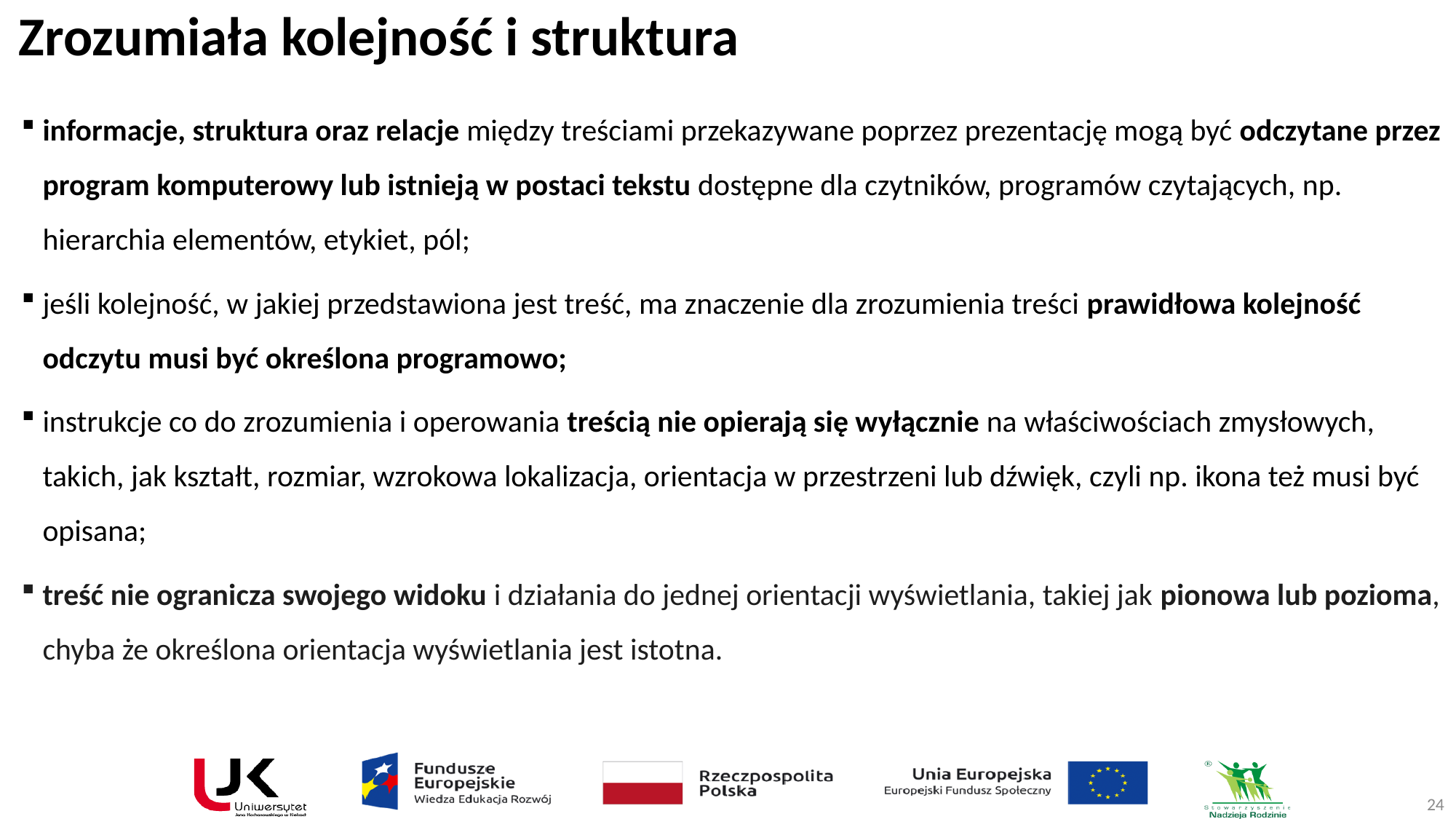

# Zrozumiała kolejność i struktura
informacje, struktura oraz relacje między treściami przekazywane poprzez prezentację mogą być odczytane przez program komputerowy lub istnieją w postaci tekstu dostępne dla czytników, programów czytających, np. hierarchia elementów, etykiet, pól;
jeśli kolejność, w jakiej przedstawiona jest treść, ma znaczenie dla zrozumienia treści prawidłowa kolejność odczytu musi być określona programowo;
instrukcje co do zrozumienia i operowania treścią nie opierają się wyłącznie na właściwościach zmysłowych, takich, jak kształt, rozmiar, wzrokowa lokalizacja, orientacja w przestrzeni lub dźwięk, czyli np. ikona też musi być opisana;
treść nie ogranicza swojego widoku i działania do jednej orientacji wyświetlania, takiej jak pionowa lub pozioma, chyba że określona orientacja wyświetlania jest istotna.

24